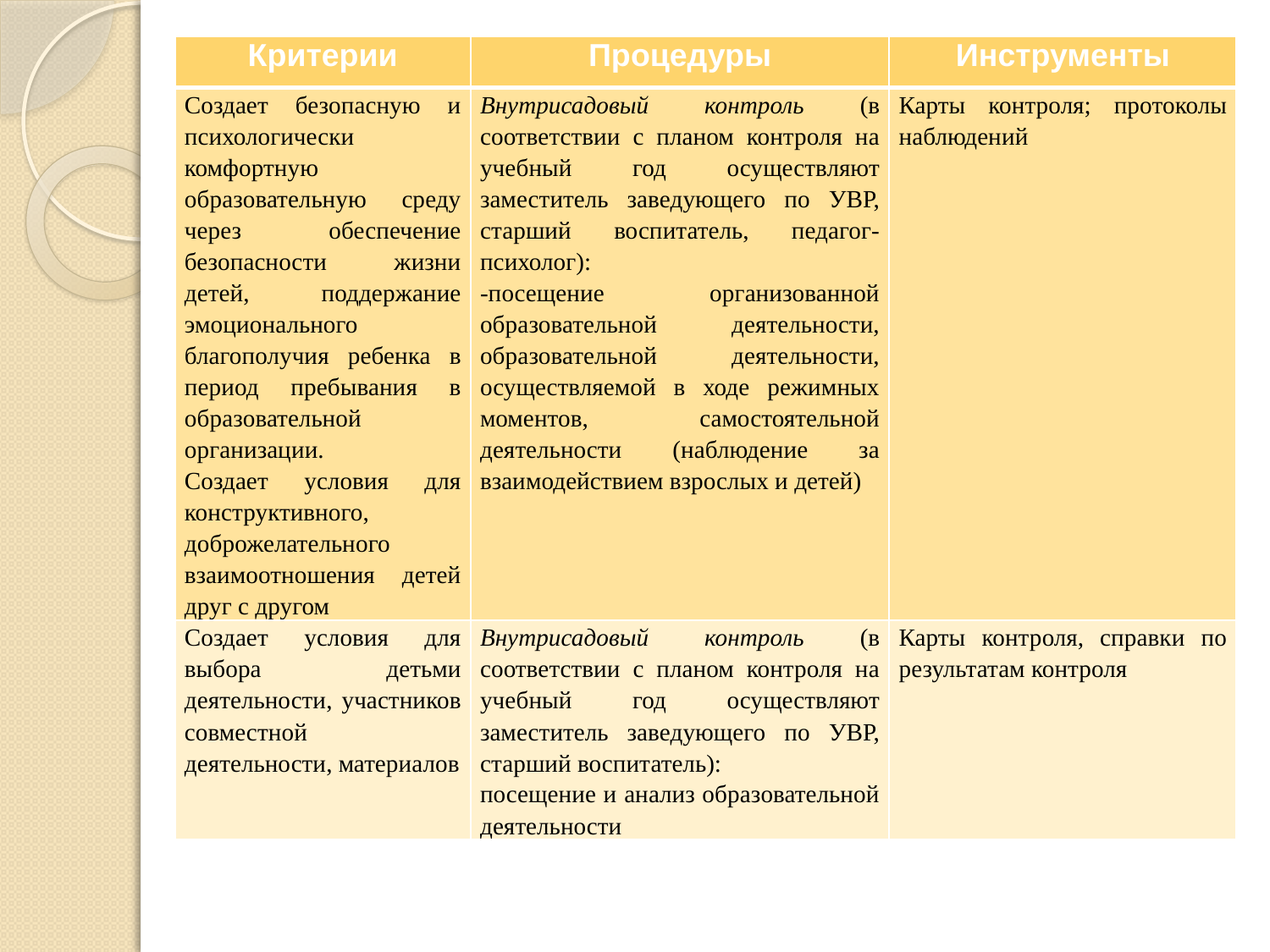

| Критерии | Процедуры | Инструменты |
| --- | --- | --- |
| Создает безопасную и психологически комфортную образовательную среду через обеспечение безопасности жизни детей, поддержание эмоционального благополучия ребенка в период пребывания в образовательной организации. Создает условия для конструктивного, доброжелательного взаимоотношения детей друг с другом | Внутрисадовый контроль (в соответствии с планом контроля на учебный год осуществляют заместитель заведующего по УВР, старший воспитатель, педагог-психолог): -посещение организованной образовательной деятельности, образовательной деятельности, осуществляемой в ходе режимных моментов, самостоятельной деятельности (наблюдение за взаимодействием взрослых и детей) | Карты контроля; протоколы наблюдений |
| Создает условия для выбора детьми деятельности, участников совместной деятельности, материалов | Внутрисадовый контроль (в соответствии с планом контроля на учебный год осуществляют заместитель заведующего по УВР, старший воспитатель): посещение и анализ образовательной деятельности | Карты контроля, справки по результатам контроля |
#